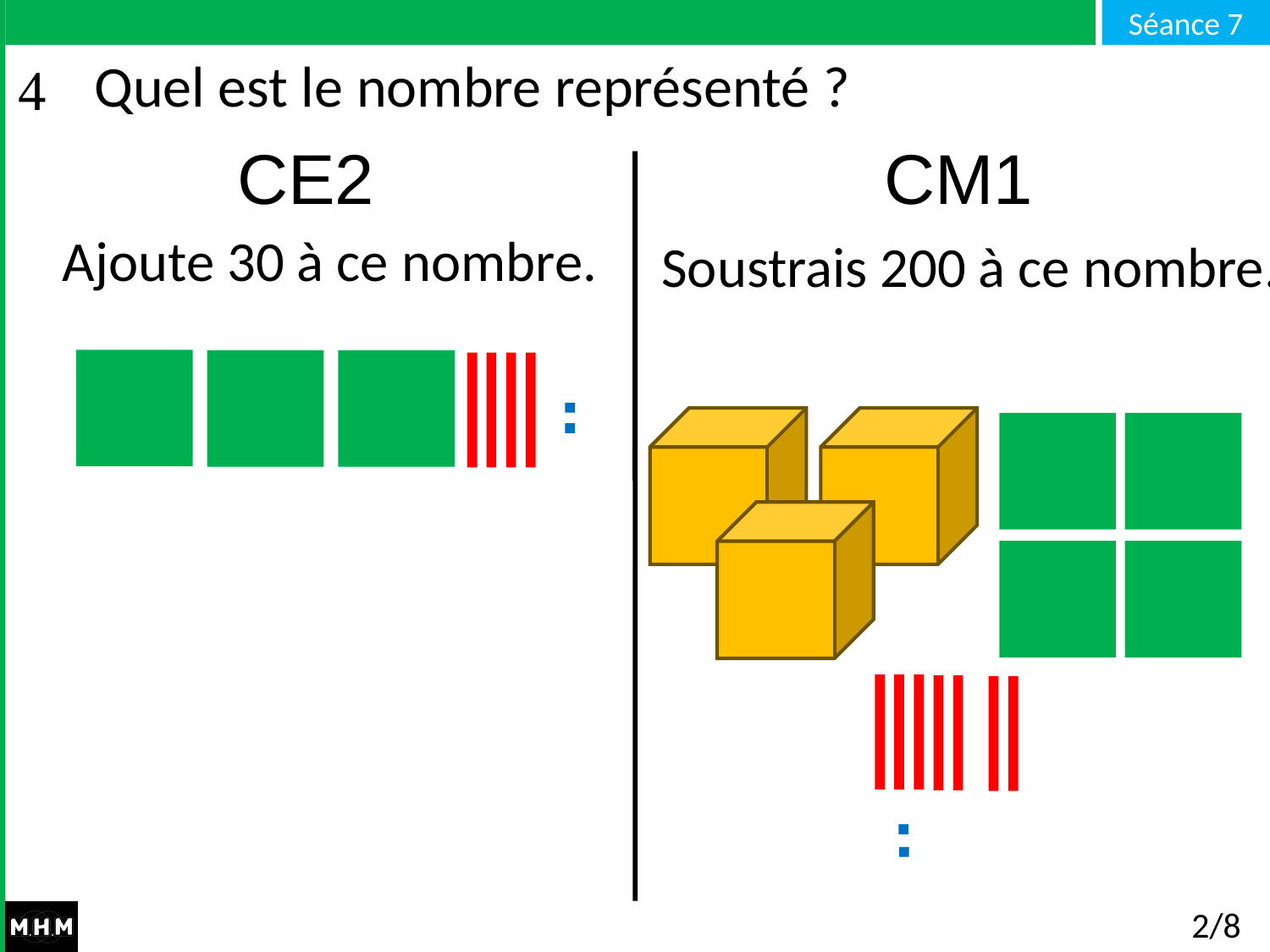

# Quel est le nombre représenté ?
CE2                          CM1

Ajoute 30 à ce nombre.
Soustrais 200 à ce nombre.

2/8